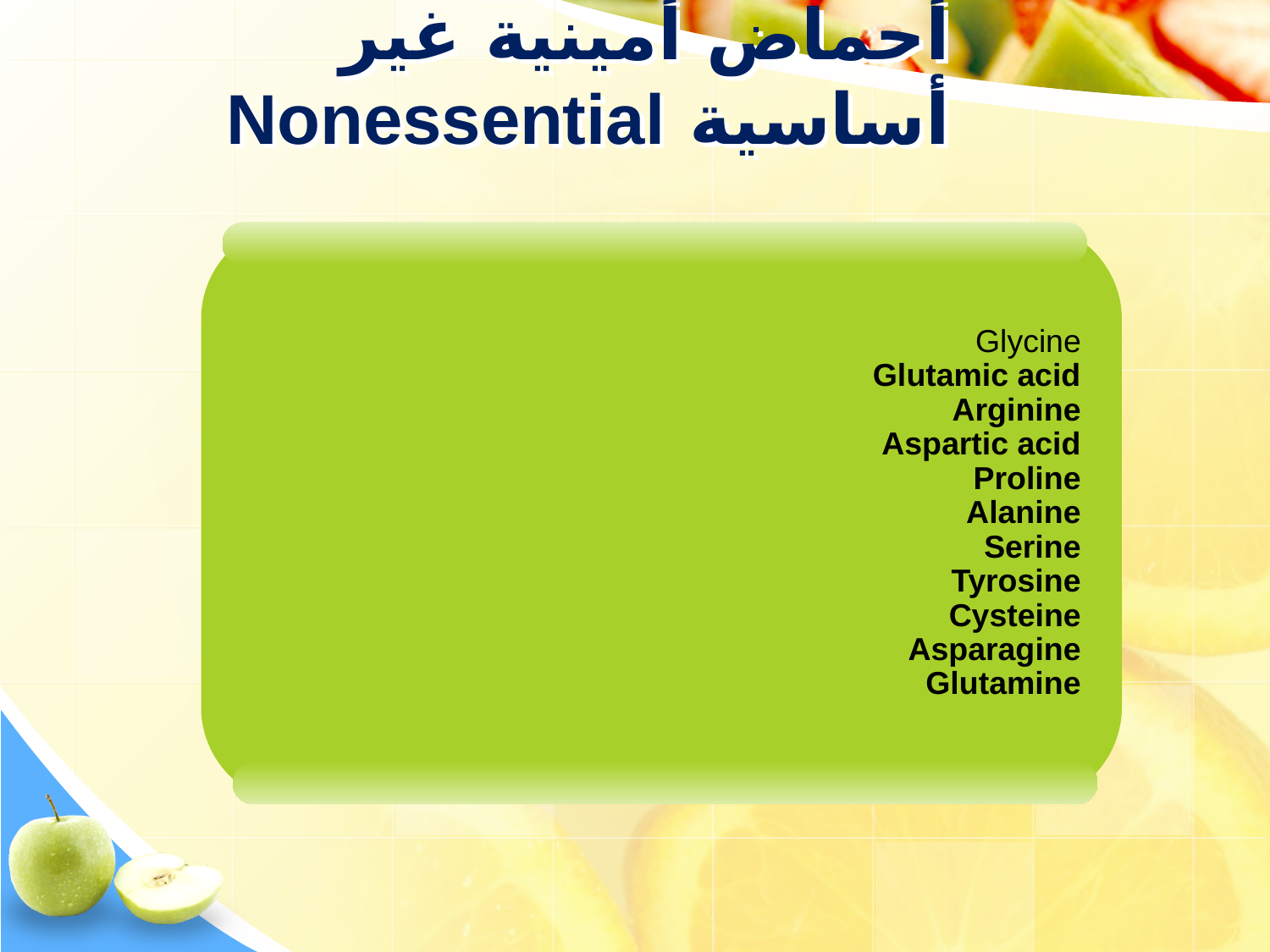

# أحماض أمينية غير أساسية Nonessential

Glycine
Glutamic acid
Arginine
Aspartic acid
Proline
Alanine
Serine
Tyrosine
Cysteine
Asparagine
Glutamine